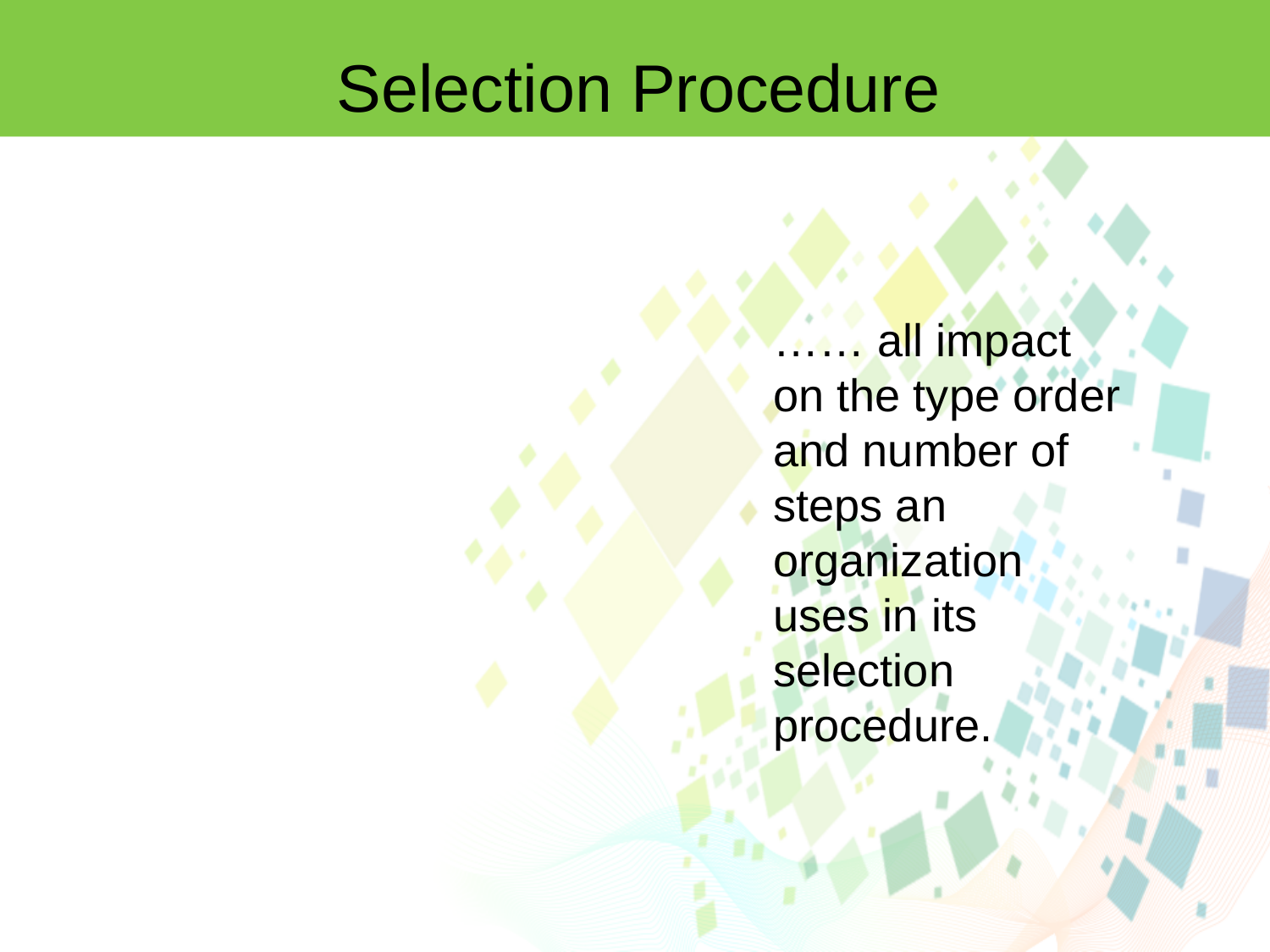

Selection Procedure
…… all impact on the type order and number of steps an organization uses in its selection procedure.